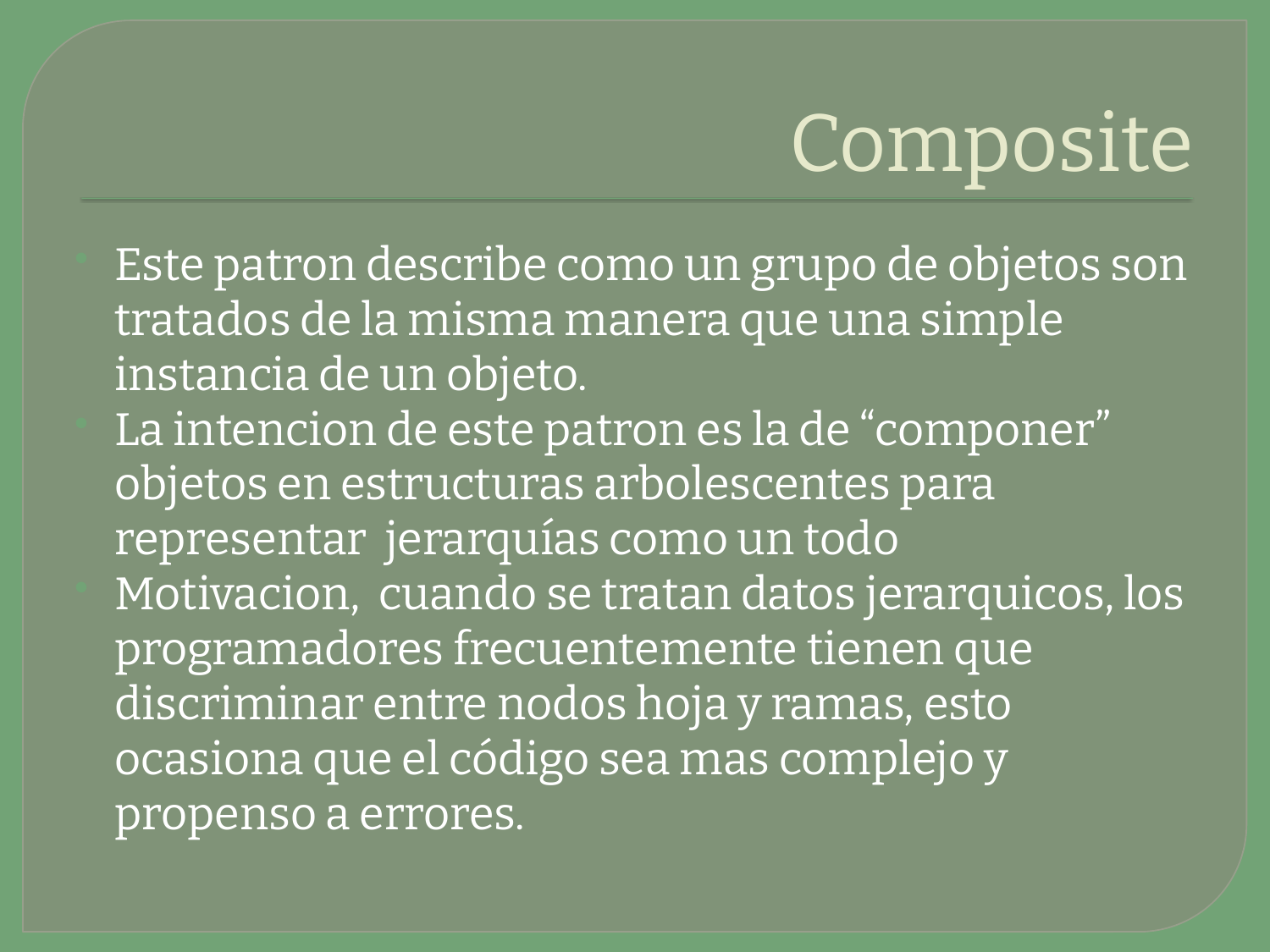

# Composite
Este patron describe como un grupo de objetos son tratados de la misma manera que una simple instancia de un objeto.
La intencion de este patron es la de “componer” objetos en estructuras arbolescentes para representar  jerarquías como un todo
Motivacion,  cuando se tratan datos jerarquicos, los programadores frecuentemente tienen que discriminar entre nodos hoja y ramas, esto ocasiona que el código sea mas complejo y propenso a errores.